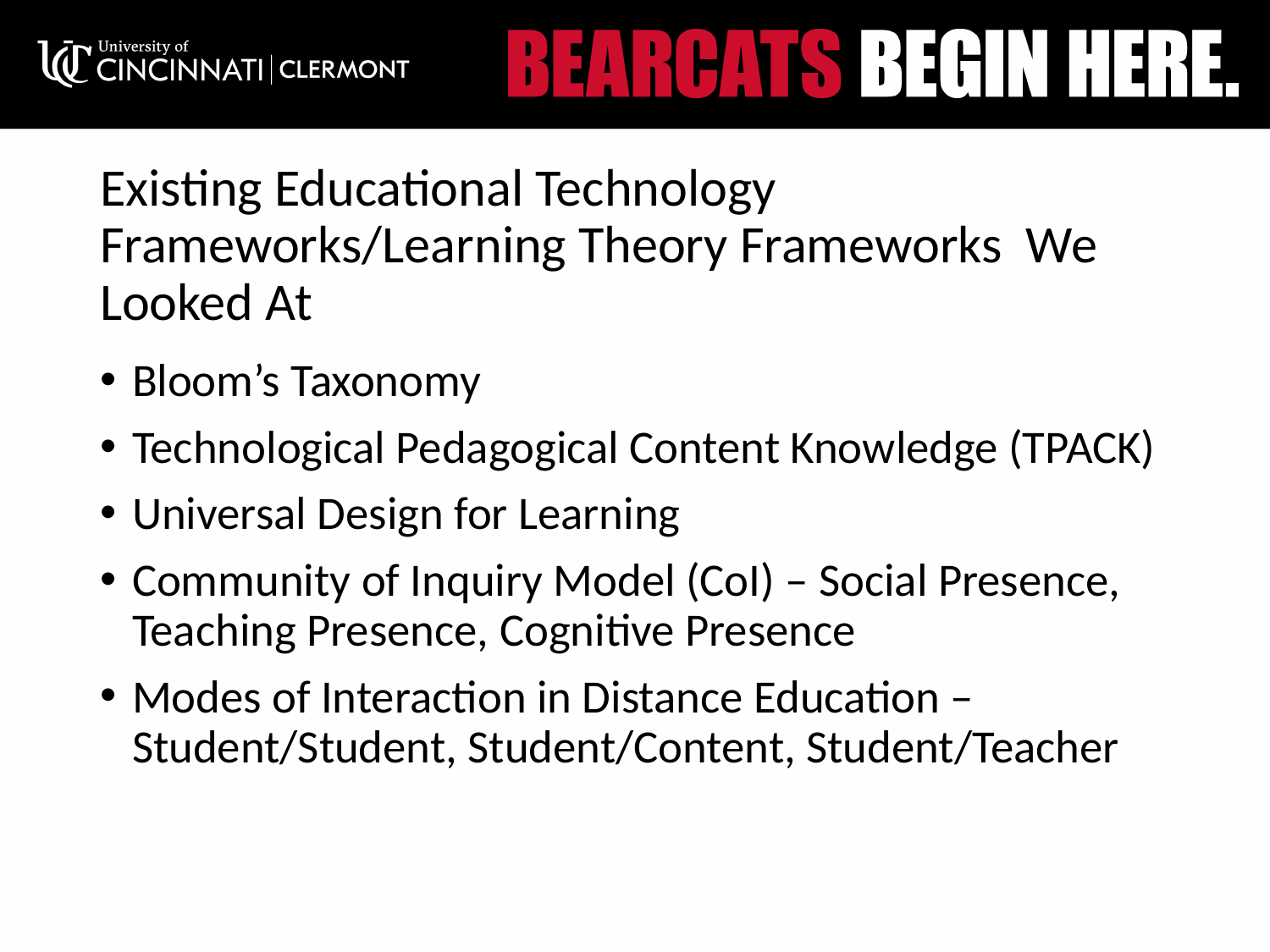

# Existing Educational Technology Frameworks/Learning Theory Frameworks  We Looked At
Bloom’s Taxonomy
Technological Pedagogical Content Knowledge (TPACK)
Universal Design for Learning
Community of Inquiry Model (CoI) – Social Presence, Teaching Presence, Cognitive Presence
Modes of Interaction in Distance Education – Student/Student, Student/Content, Student/Teacher